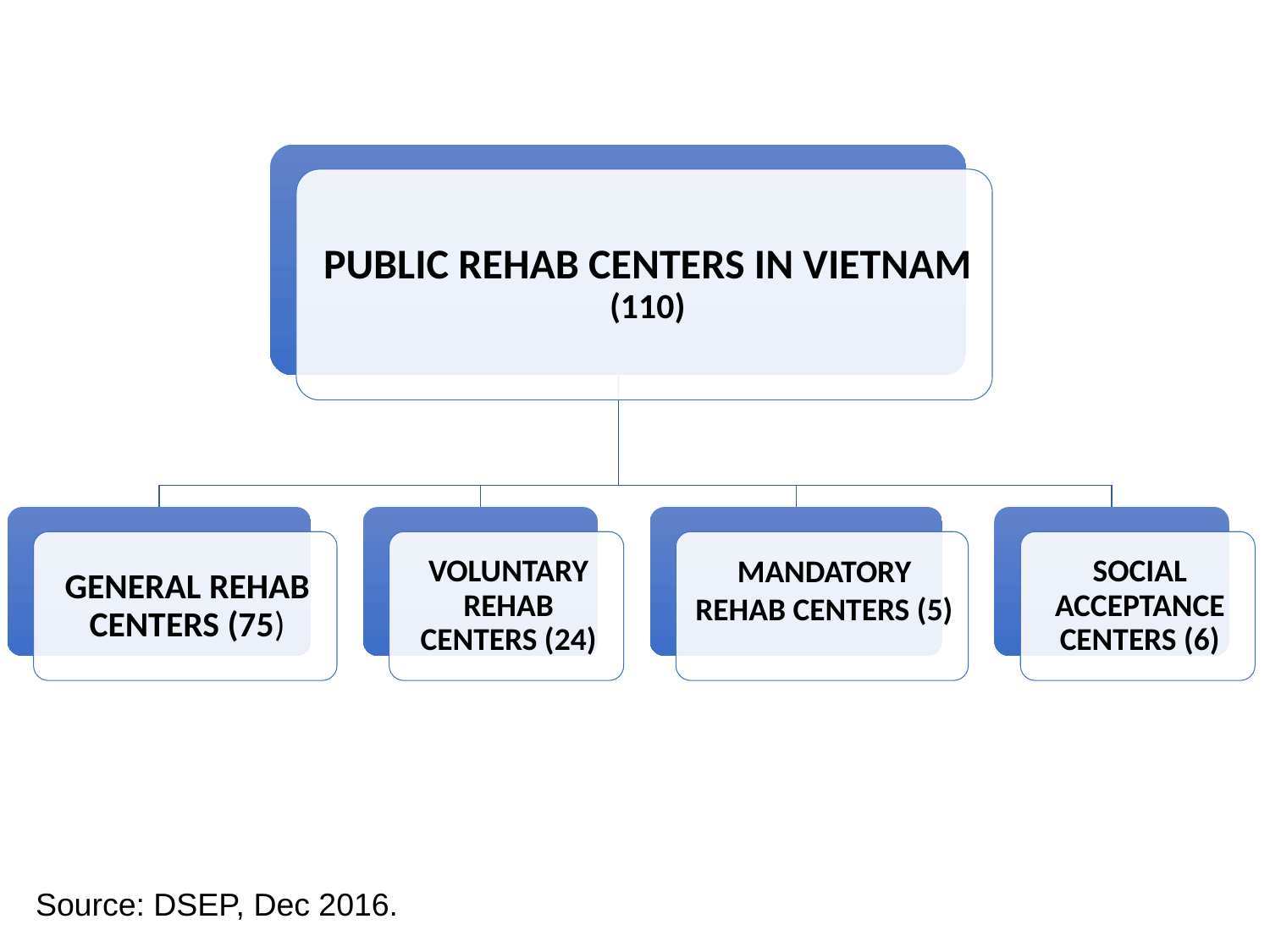

PUBLIC REHAB CENTERS IN VIETNAM (110)
GENERAL REHAB CENTERS (75)
VOLUNTARY REHAB CENTERS (24)
MANDATORY REHAB CENTERS (5)

SOCIAL ACCEPTANCE CENTERS (6)
Source: DSEP, Dec 2016.